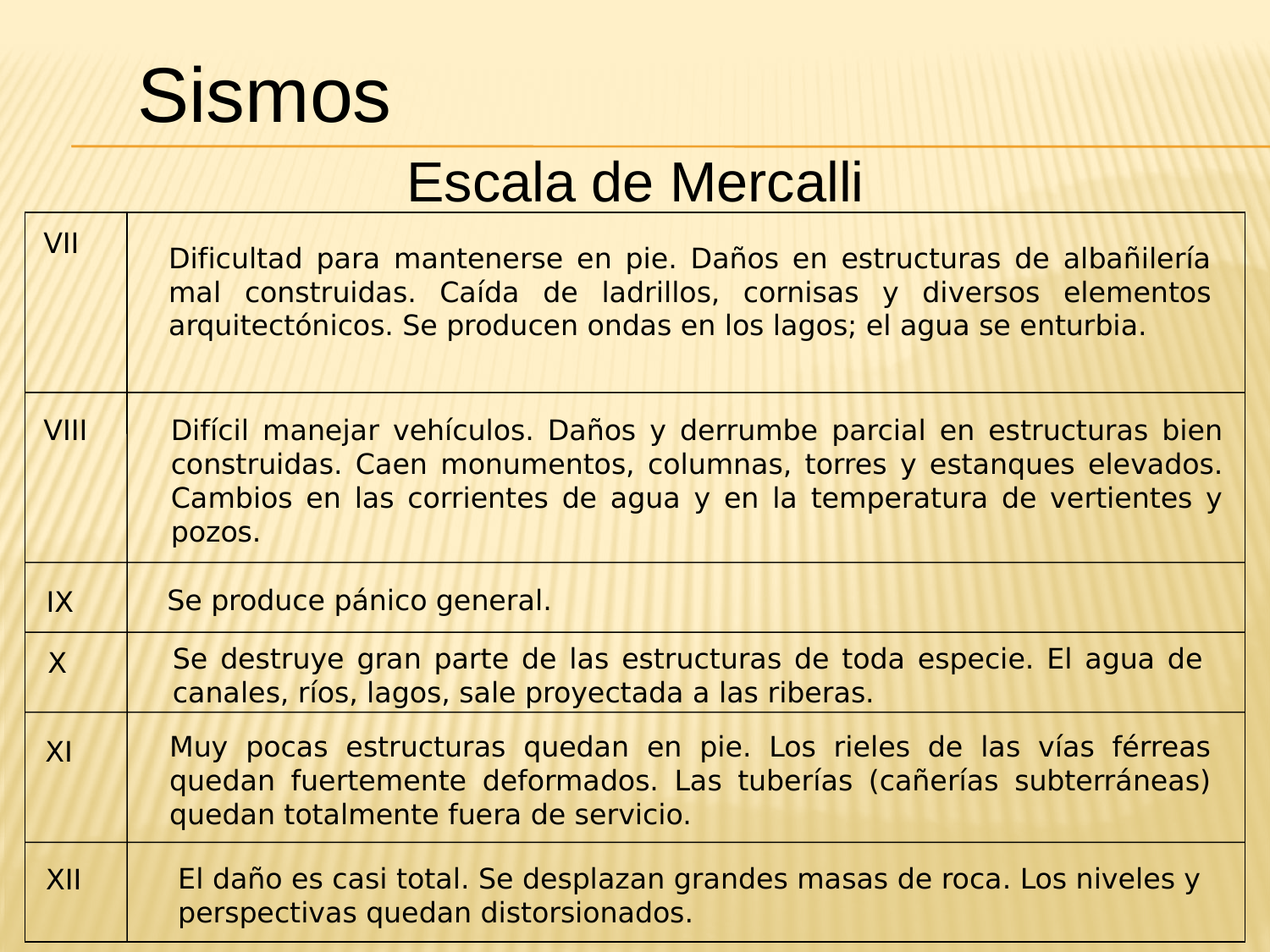

Sismos
Escala de Mercalli
VII

Dificultad para mantenerse en pie. Daños en estructuras de albañilería mal construidas. Caída de ladrillos, cornisas y diversos elementos arquitectónicos. Se producen ondas en los lagos; el agua se enturbia.
VIII

Difícil manejar vehículos. Daños y derrumbe parcial en estructuras bien construidas. Caen monumentos, columnas, torres y estanques elevados. Cambios en las corrientes de agua y en la temperatura de vertientes y pozos.

Se produce pánico general.
IX

X
Se destruye gran parte de las estructuras de toda especie. El agua de canales, ríos, lagos, sale proyectada a las riberas.

XI
Muy pocas estructuras quedan en pie. Los rieles de las vías férreas quedan fuertemente deformados. Las tuberías (cañerías subterráneas) quedan totalmente fuera de servicio.

XII
El daño es casi total. Se desplazan grandes masas de roca. Los niveles y perspectivas quedan distorsionados.